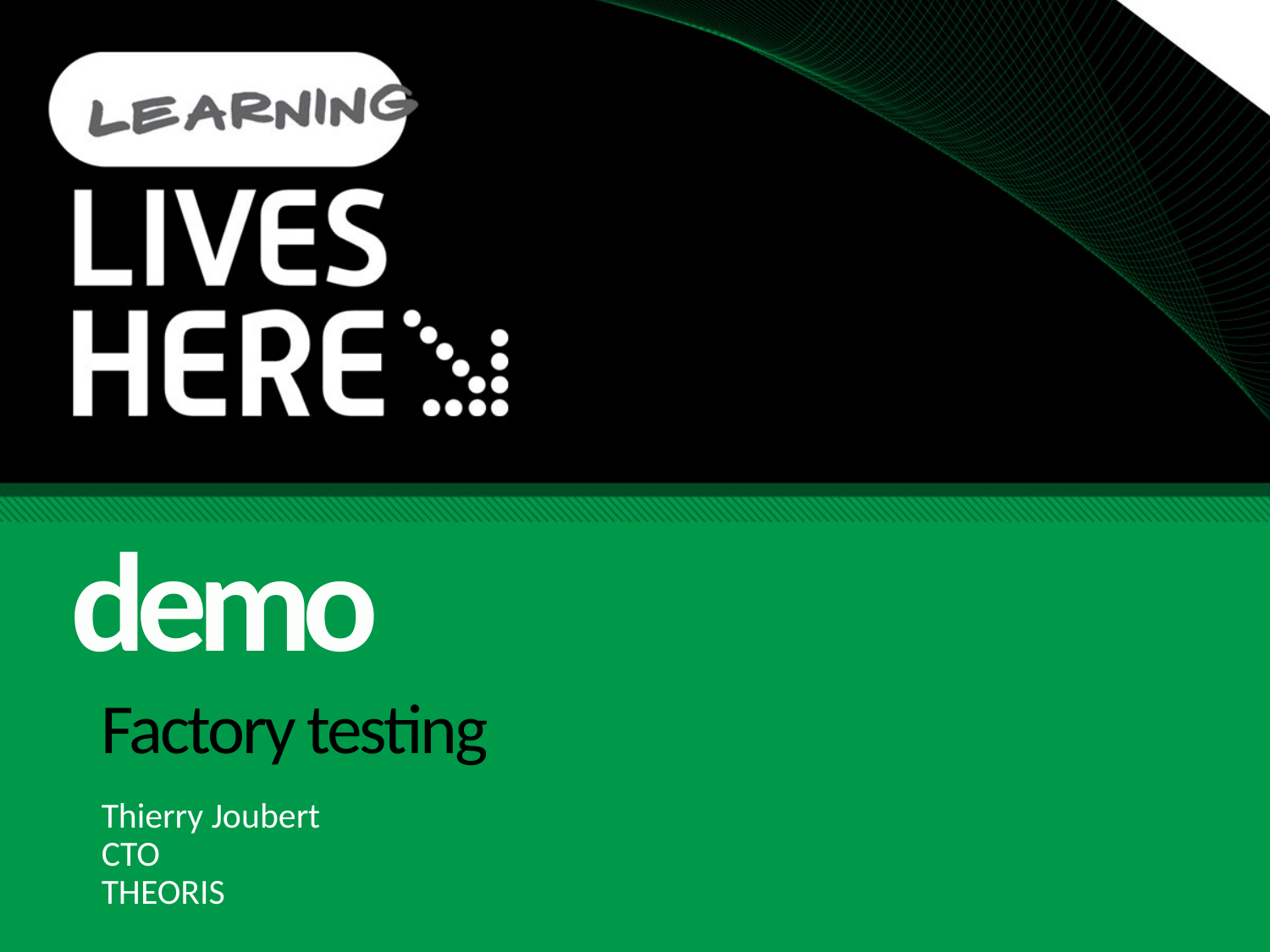

demo
# Factory testing
Thierry Joubert
CTO
THEORIS